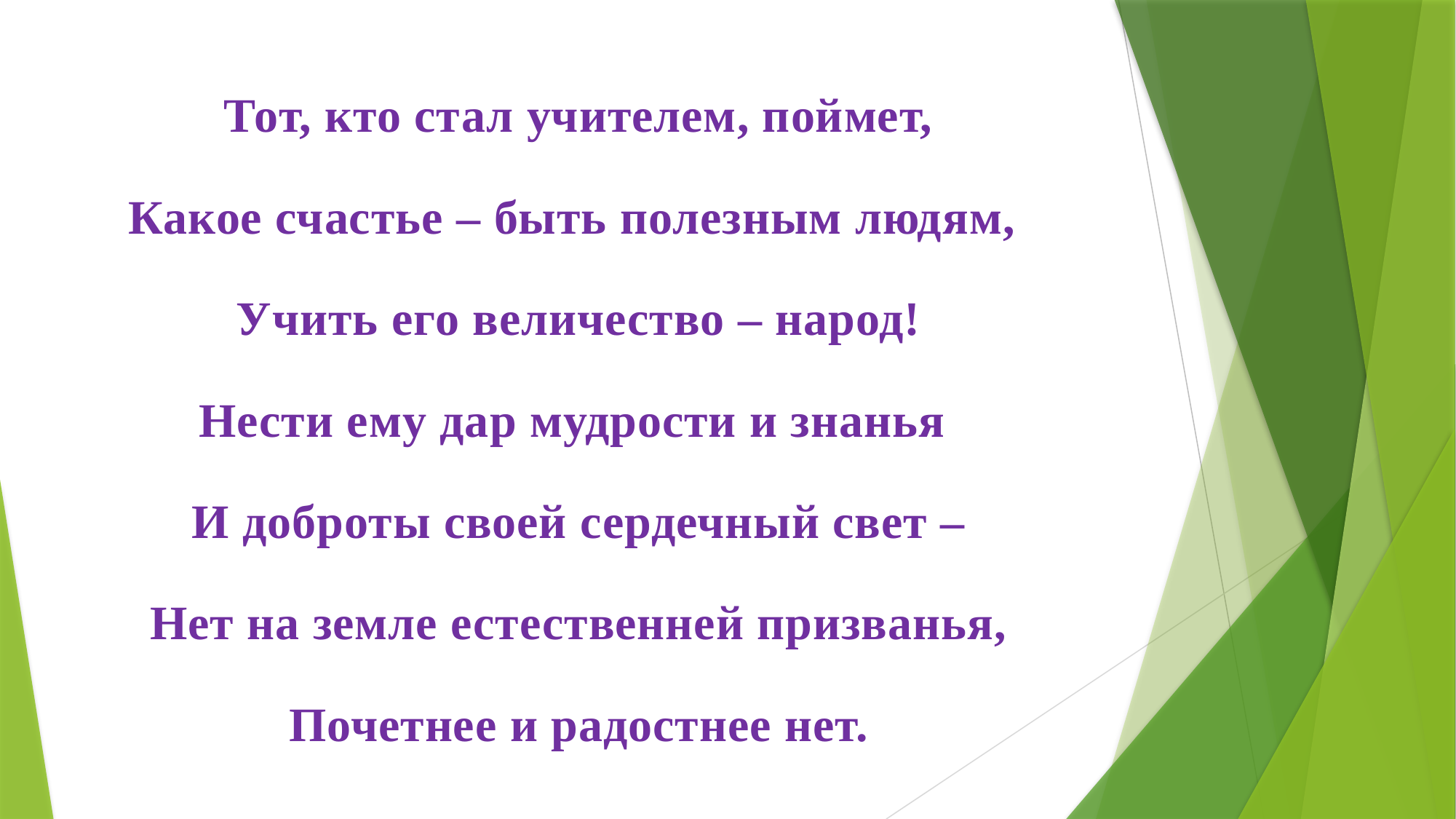

Тот, кто стал учителем, поймет,
Какое счастье – быть полезным людям,
Учить его величество – народ!
Нести ему дар мудрости и знанья
И доброты своей сердечный свет –
Нет на земле естественней призванья,
Почетнее и радостнее нет.
#